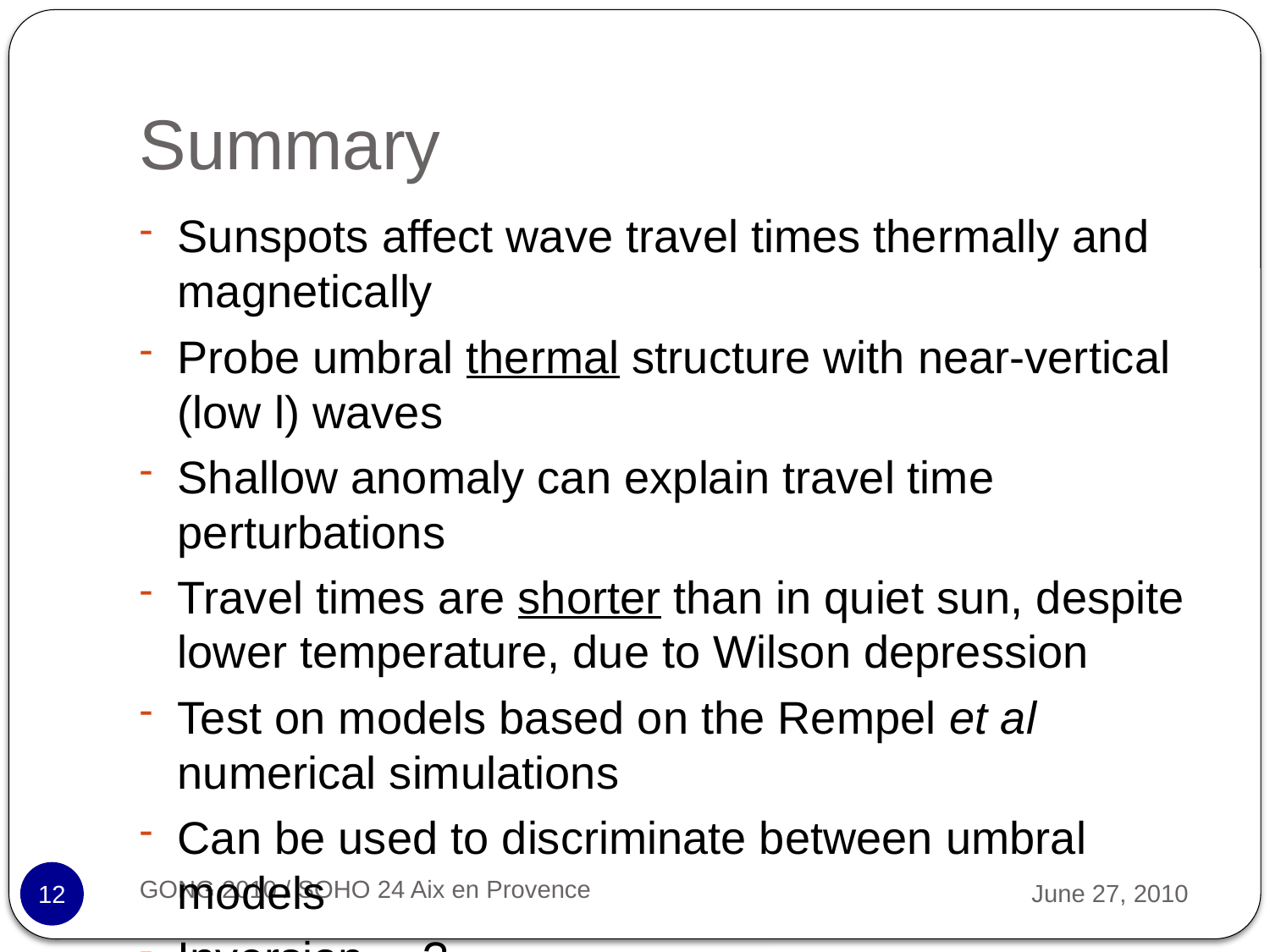

# Summary
Sunspots affect wave travel times thermally and magnetically
Probe umbral thermal structure with near-vertical (low l) waves
Shallow anomaly can explain travel time perturbations
Travel times are shorter than in quiet sun, despite lower temperature, due to Wilson depression
Test on models based on the Rempel et al numerical simulations
Can be used to discriminate between umbral models
Inversion …?
GONG 2010 / SOHO 24 Aix en Provence
June 27, 2010
12